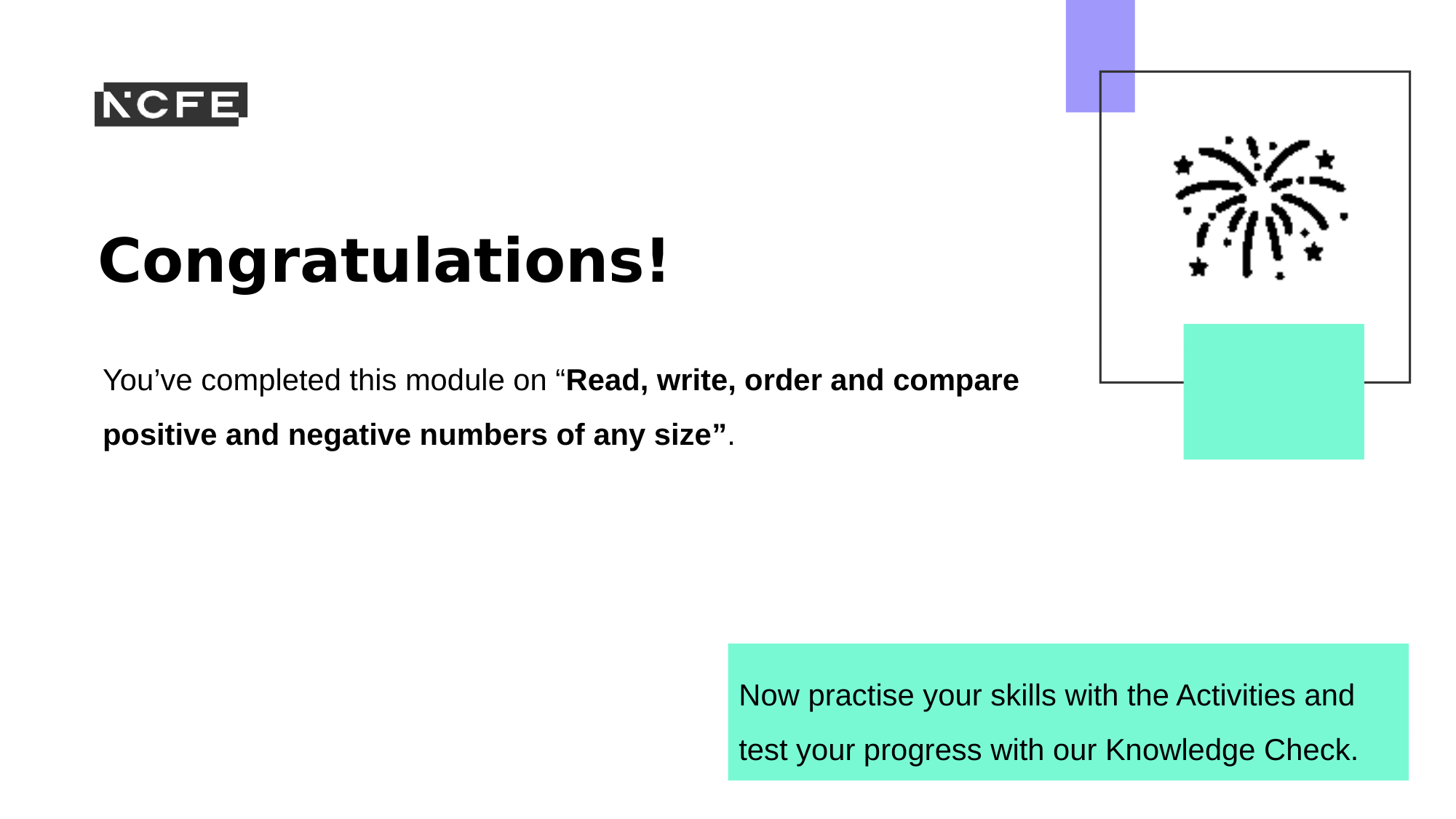

You’ve completed this module on “Read, write, order and compare positive and negative numbers of any size”.
Now practise your skills with the Activities and test your progress with our Knowledge Check.